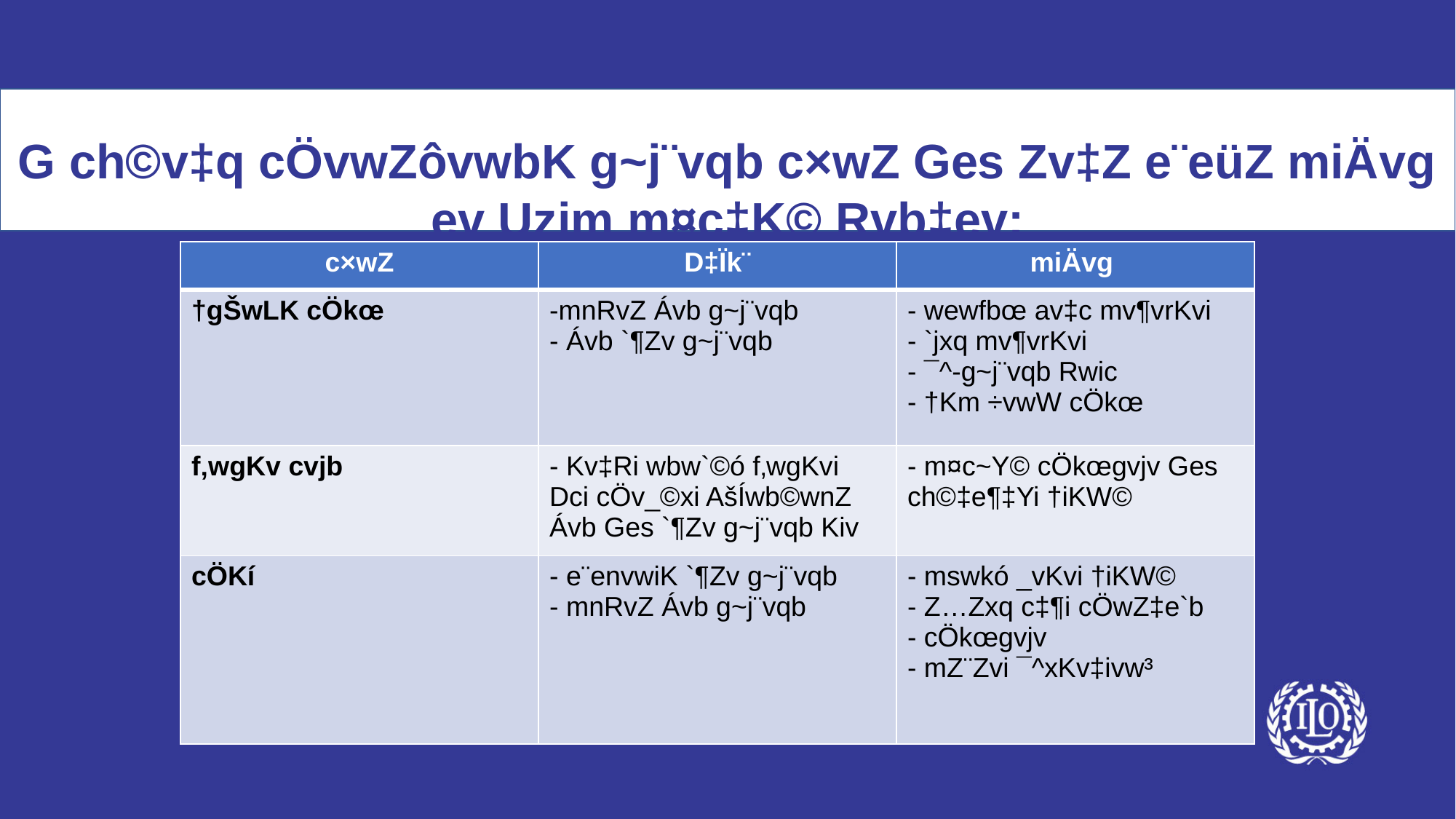

G ch©v‡q cÖvwZôvwbK g~j¨vqb c×wZ Ges Zv‡Z e¨eüZ miÄvg ev Uzjm m¤c‡K© Rvb‡ev:
| c×wZ | D‡Ïk¨ | miÄvg |
| --- | --- | --- |
| †gŠwLK cÖkœ | -mnRvZ Ávb g~j¨vqb - Ávb `¶Zv g~j¨vqb | - wewfbœ av‡c mv¶vrKvi - `jxq mv¶vrKvi - ¯^-g~j¨vqb Rwic - †Km ÷vwW cÖkœ |
| f‚wgKv cvjb | - Kv‡Ri wbw`©ó f‚wgKvi Dci cÖv\_©xi AšÍwb©wnZ Ávb Ges `¶Zv g~j¨vqb Kiv | - m¤c~Y© cÖkœgvjv Ges ch©‡e¶‡Yi †iKW© |
| cÖKí | - e¨envwiK `¶Zv g~j¨vqb - mnRvZ Ávb g~j¨vqb | - mswk­ó \_vKvi †iKW© - Z…Zxq c‡¶i cÖwZ‡e`b - cÖkœgvjv - mZ¨Zvi ¯^xKv‡ivw³ |